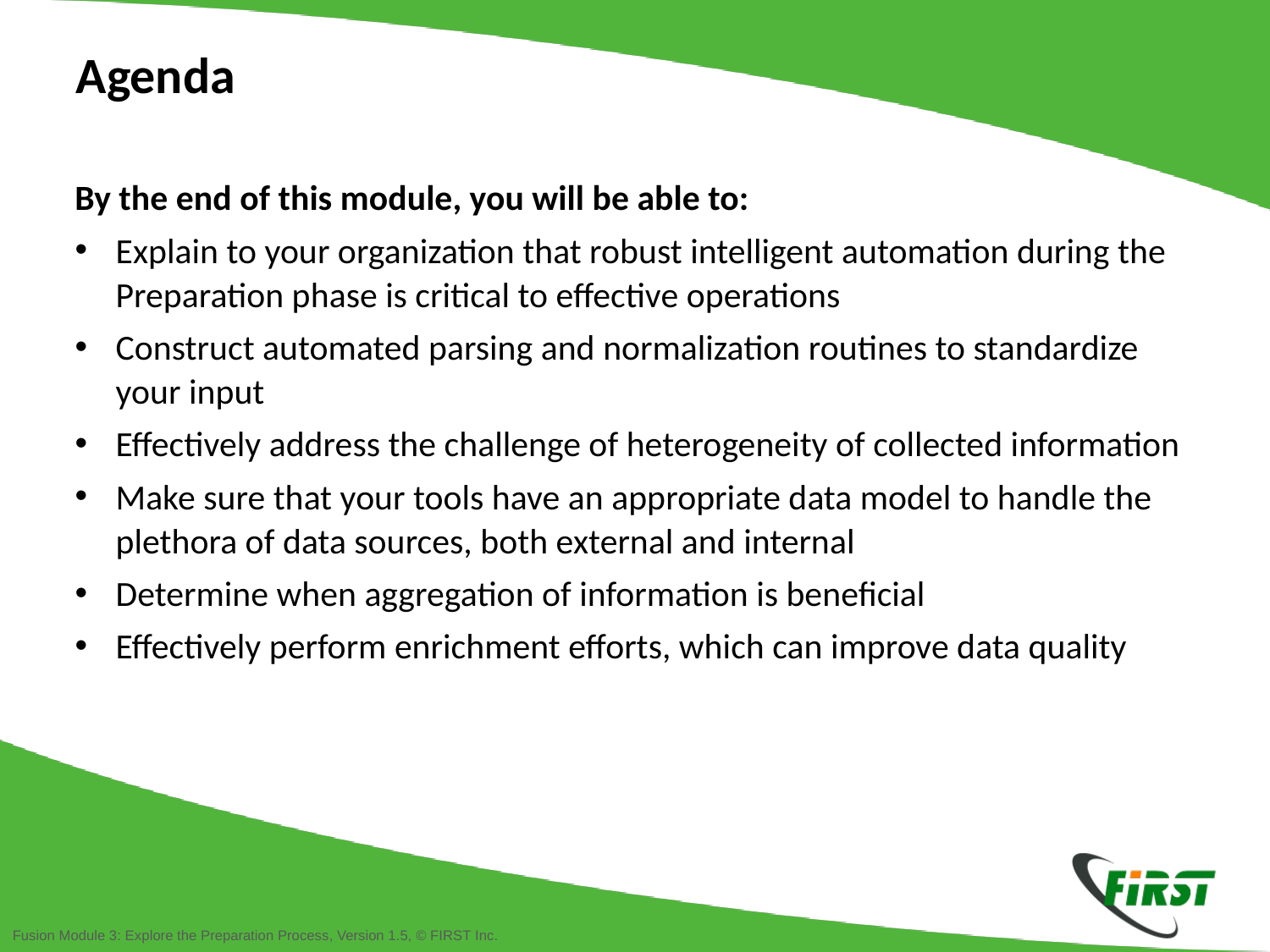

Agenda
By the end of this module, you will be able to:
Explain to your organization that robust intelligent automation during the Preparation phase is critical to effective operations
Construct automated parsing and normalization routines to standardize your input
Effectively address the challenge of heterogeneity of collected information
Make sure that your tools have an appropriate data model to handle the plethora of data sources, both external and internal
Determine when aggregation of information is beneficial
Effectively perform enrichment efforts, which can improve data quality